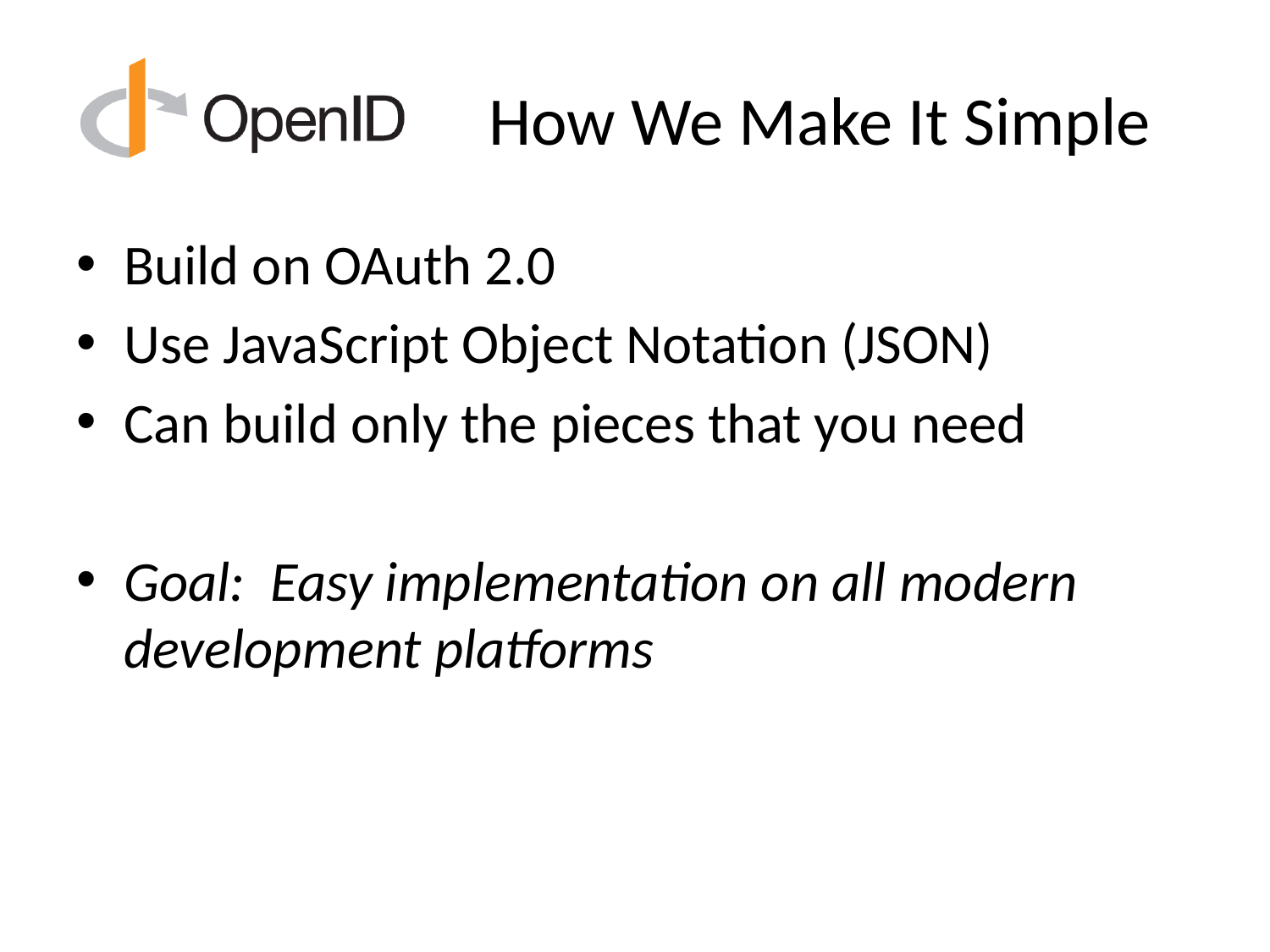

# How We Make It Simple
Build on OAuth 2.0
Use JavaScript Object Notation (JSON)
Can build only the pieces that you need

Goal:  Easy implementation on all modern development platforms